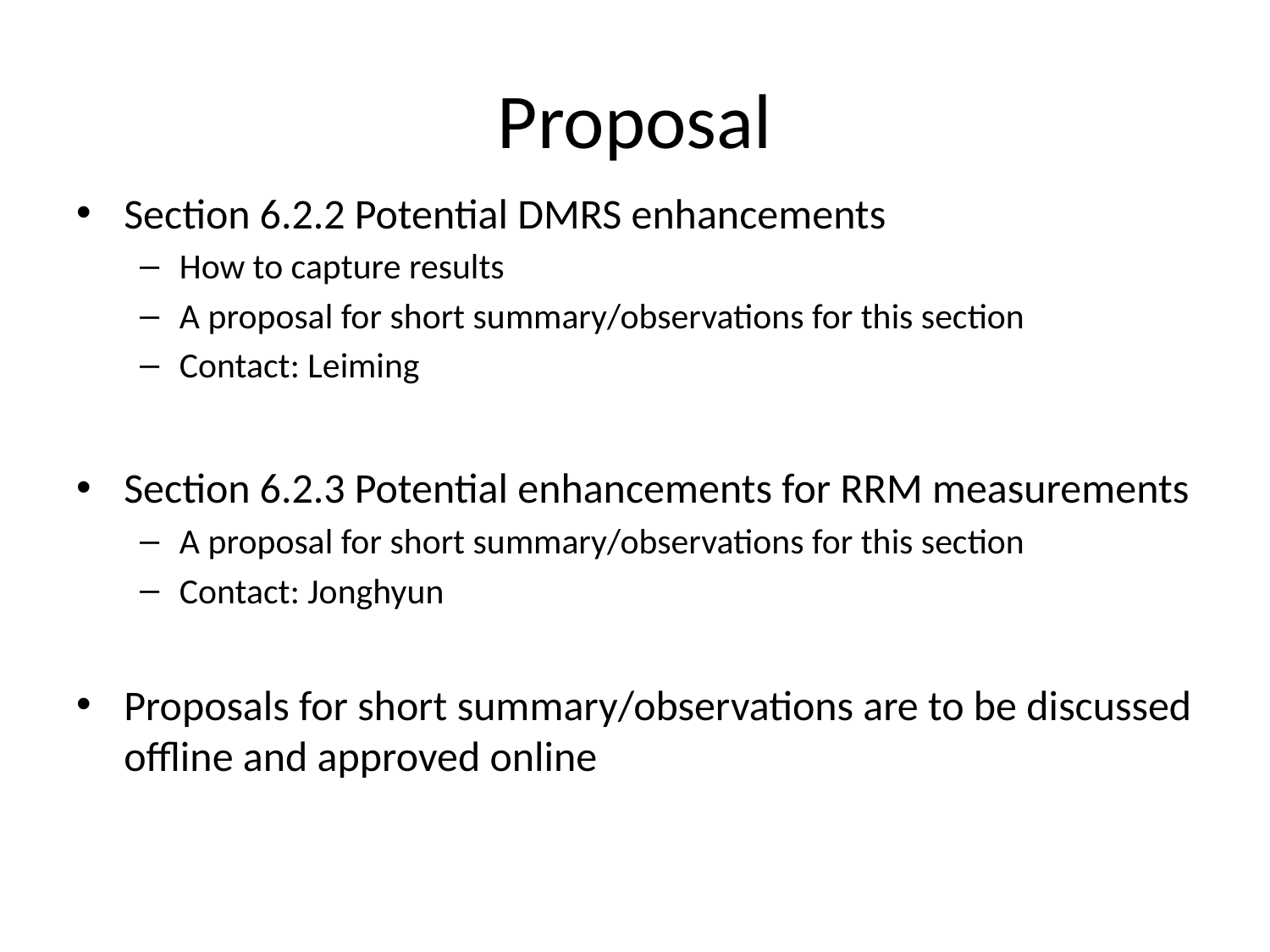

# Proposal
Section 6.2.2 Potential DMRS enhancements
How to capture results
A proposal for short summary/observations for this section
Contact: Leiming

Section 6.2.3 Potential enhancements for RRM measurements
A proposal for short summary/observations for this section
Contact: Jonghyun

Proposals for short summary/observations are to be discussed offline and approved online